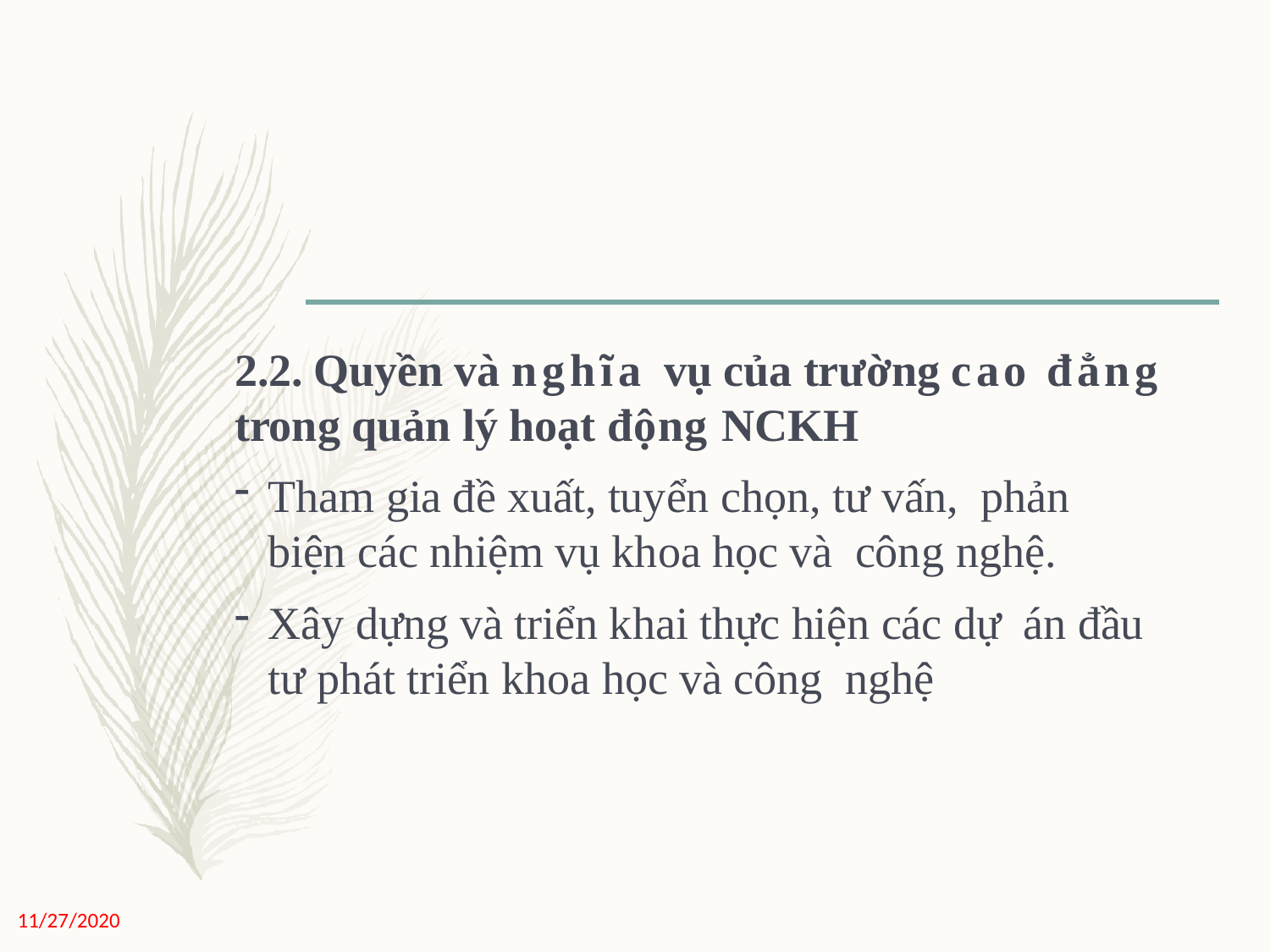

2.2. Quyền và nghĩa vụ của trường cao đẳng trong quản lý hoạt động NCKH
Tham gia đề xuất, tuyển chọn, tư vấn,  phản biện các nhiệm vụ khoa học và  công nghệ.
Xây dựng và triển khai thực hiện các dự  án đầu tư phát triển khoa học và công  nghệ
11/27/2020